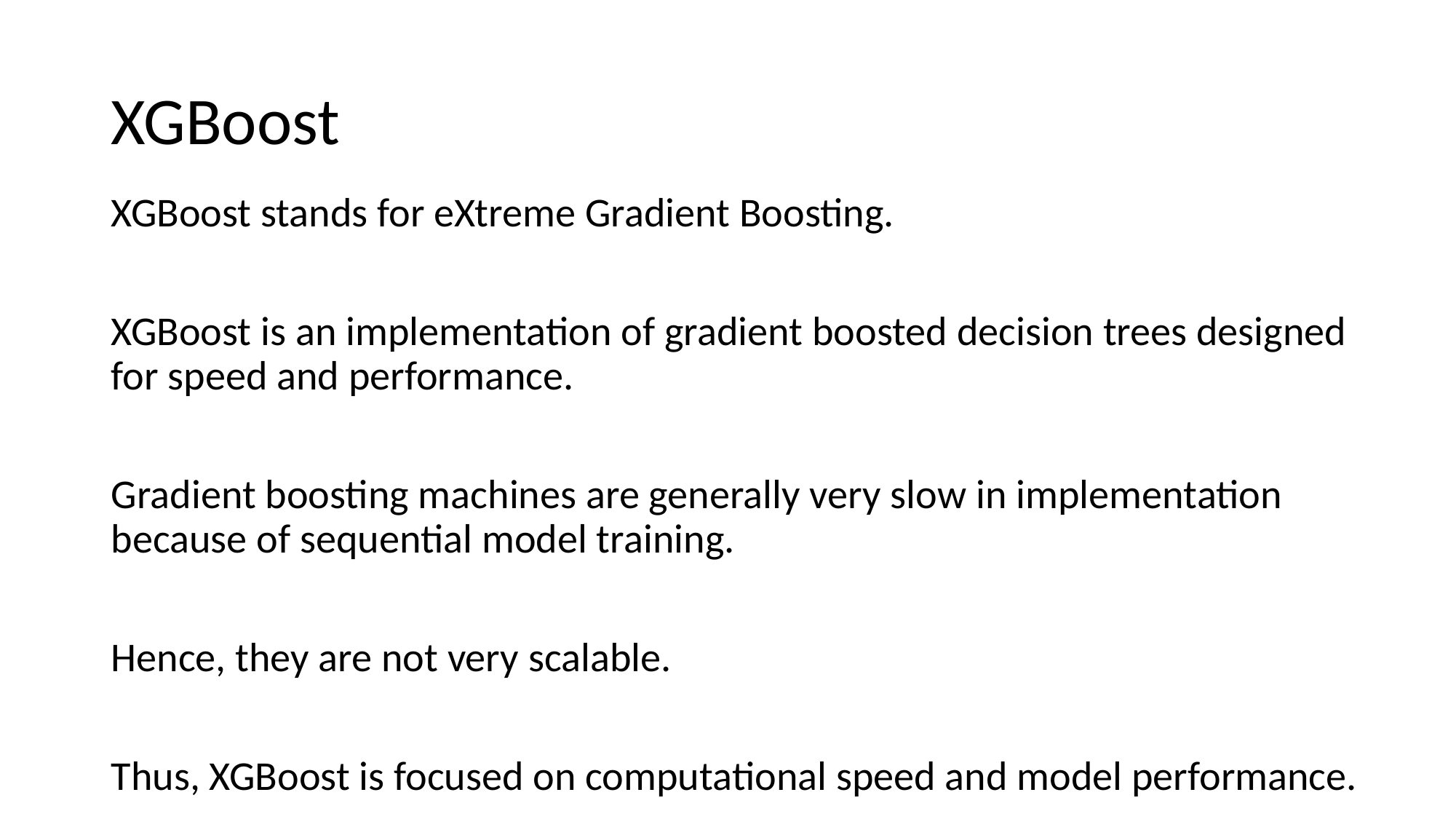

# XGBoost
XGBoost stands for eXtreme Gradient Boosting.

XGBoost is an implementation of gradient boosted decision trees designed for speed and performance.

Gradient boosting machines are generally very slow in implementation because of sequential model training.

Hence, they are not very scalable.

Thus, XGBoost is focused on computational speed and model performance.